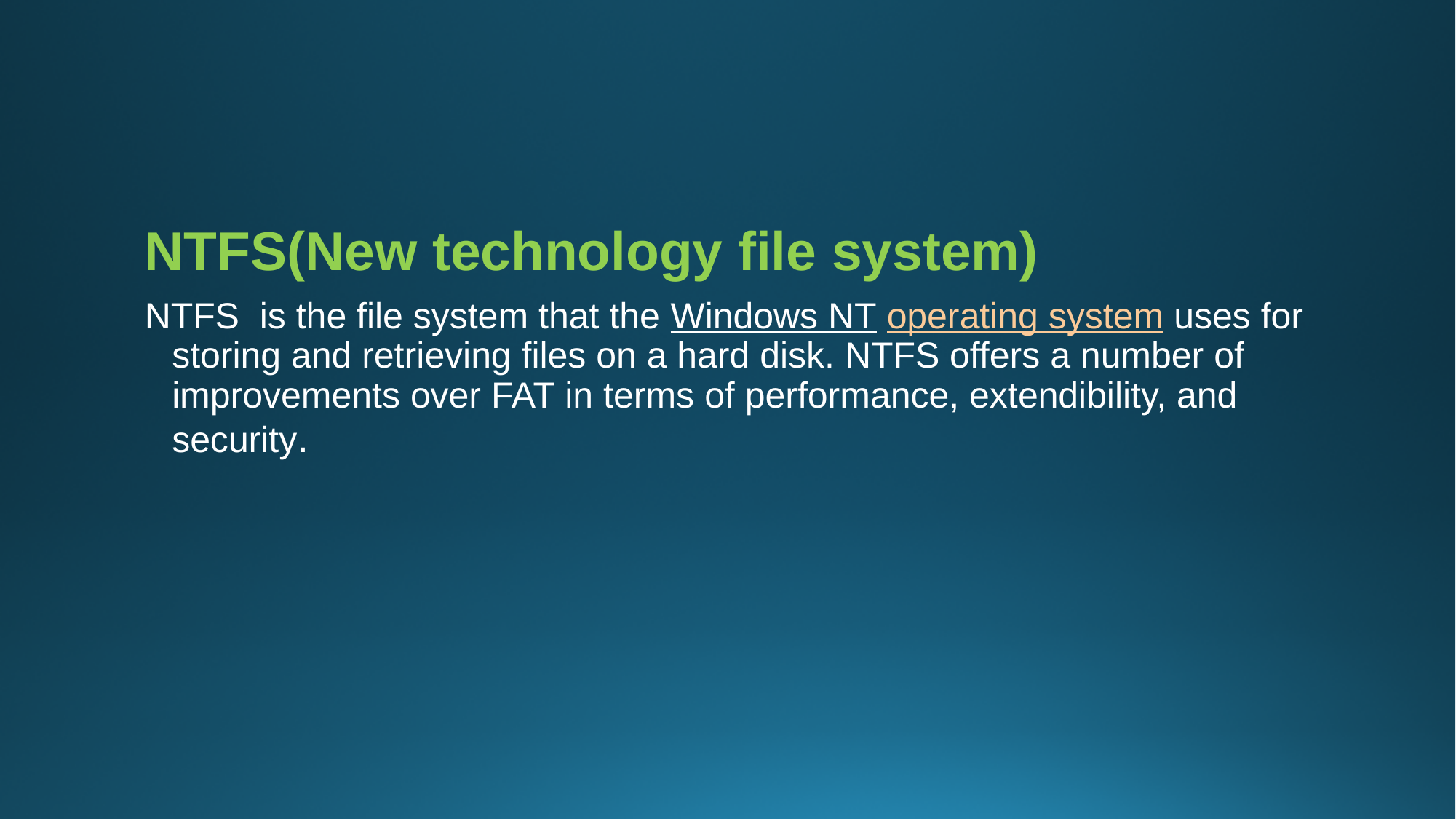

#
NTFS(New technology file system)
NTFS  is the file system that the Windows NT operating system uses for storing and retrieving files on a hard disk. NTFS offers a number of improvements over FAT in terms of performance, extendibility, and security.